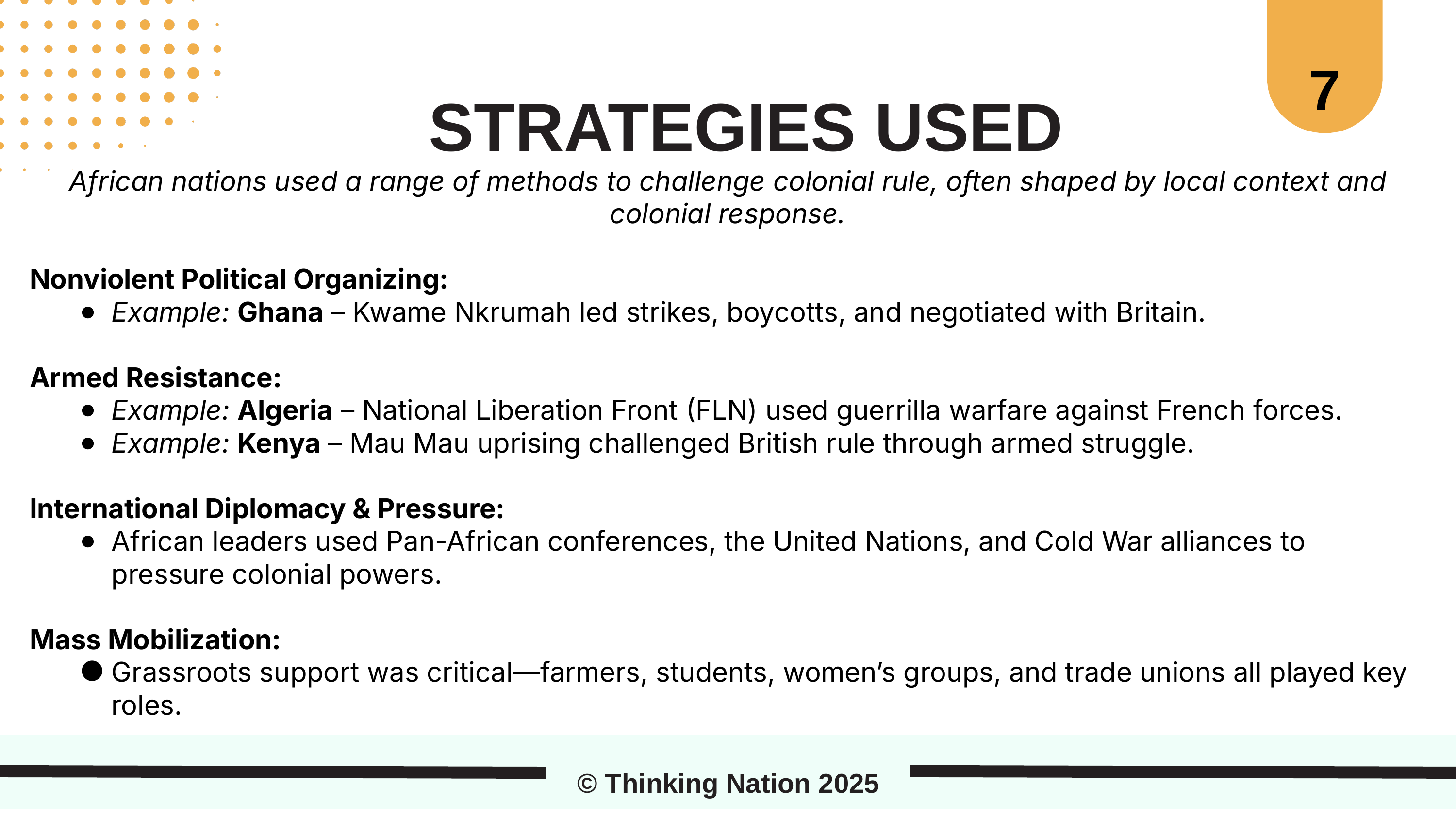

7
STRATEGIES USED
African nations used a range of methods to challenge colonial rule, often shaped by local context and colonial response.
Nonviolent Political Organizing:
Example: Ghana – Kwame Nkrumah led strikes, boycotts, and negotiated with Britain.
Armed Resistance:
Example: Algeria – National Liberation Front (FLN) used guerrilla warfare against French forces.
Example: Kenya – Mau Mau uprising challenged British rule through armed struggle.
International Diplomacy & Pressure:
African leaders used Pan-African conferences, the United Nations, and Cold War alliances to pressure colonial powers.
Mass Mobilization:
Grassroots support was critical—farmers, students, women’s groups, and trade unions all played key roles.

© Thinking Nation 2025